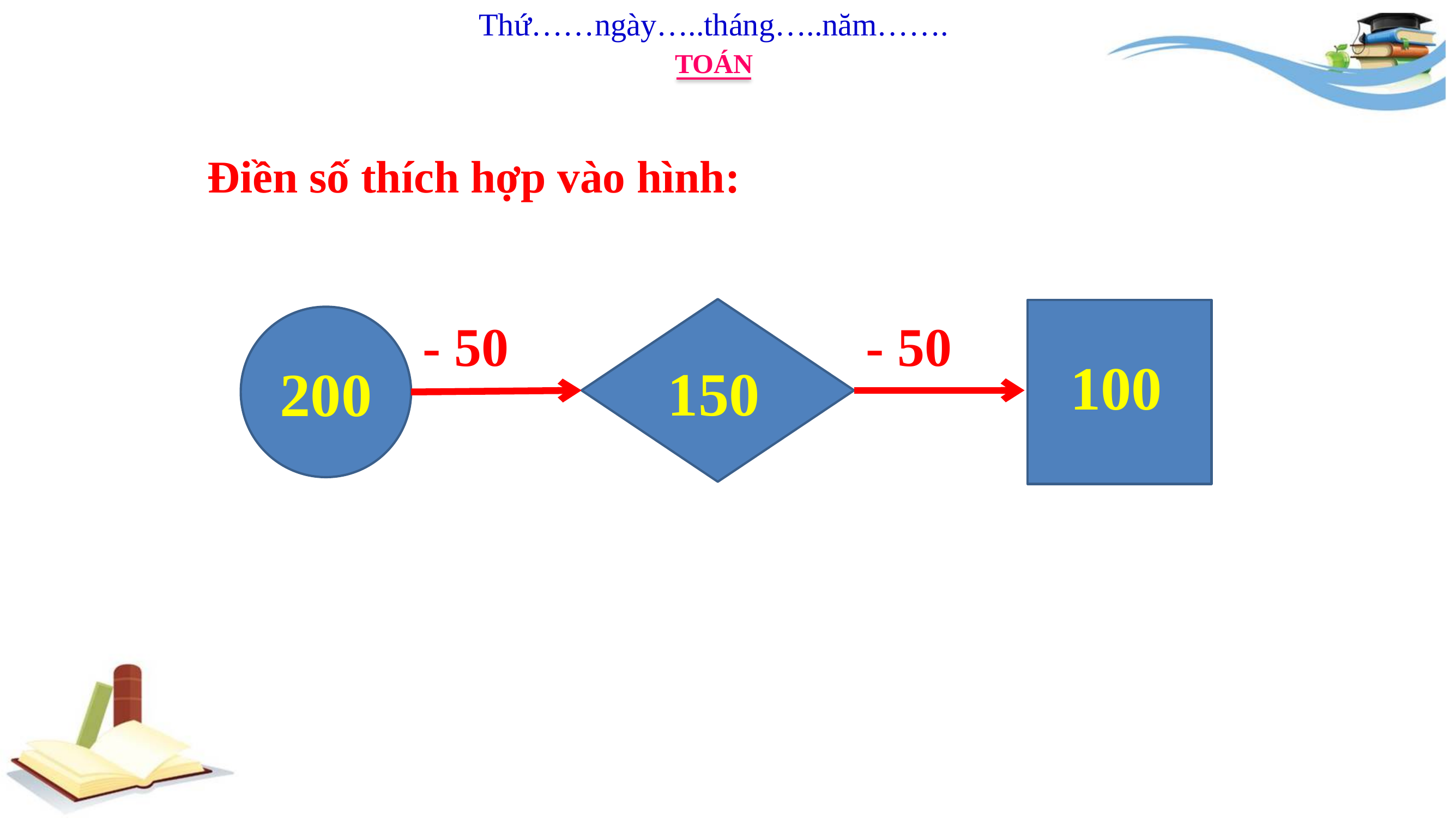

Thứ……ngày…..tháng…..năm…….
TOÁN
Điền số thích hợp vào hình:

200
- 50
- 50
100
150